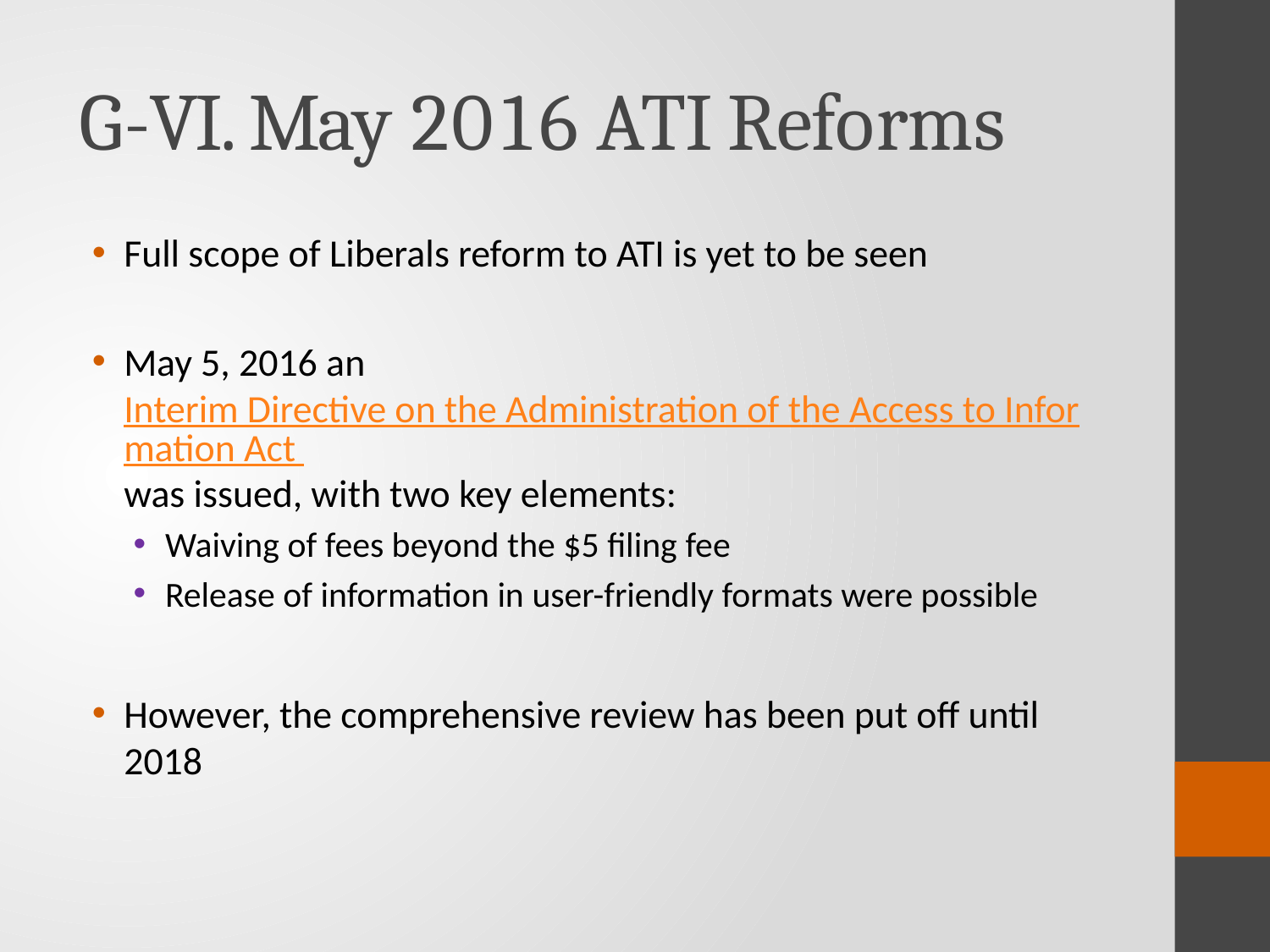

# G-VI. May 2016 ATI Reforms
Full scope of Liberals reform to ATI is yet to be seen

May 5, 2016 an Interim Directive on the Administration of the Access to Information Act was issued, with two key elements:
Waiving of fees beyond the $5 filing fee
Release of information in user-friendly formats were possible

However, the comprehensive review has been put off until 2018